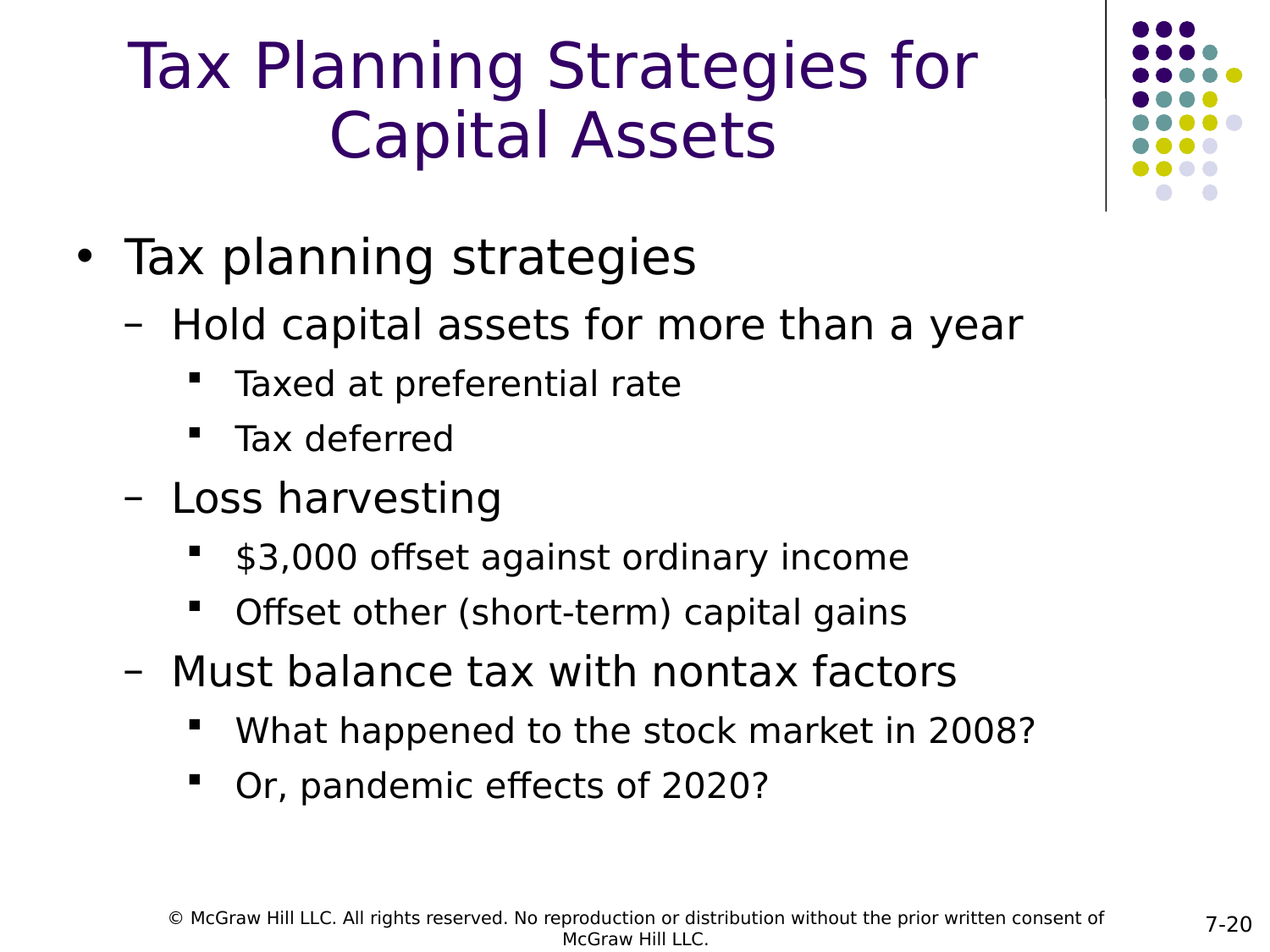

# Tax Planning Strategies for Capital Assets
Tax planning strategies
Hold capital assets for more than a year
Taxed at preferential rate
Tax deferred
Loss harvesting
$3,000 offset against ordinary income
Offset other (short-term) capital gains
Must balance tax with nontax factors
What happened to the stock market in 2008?
Or, pandemic effects of 2020?
7-20